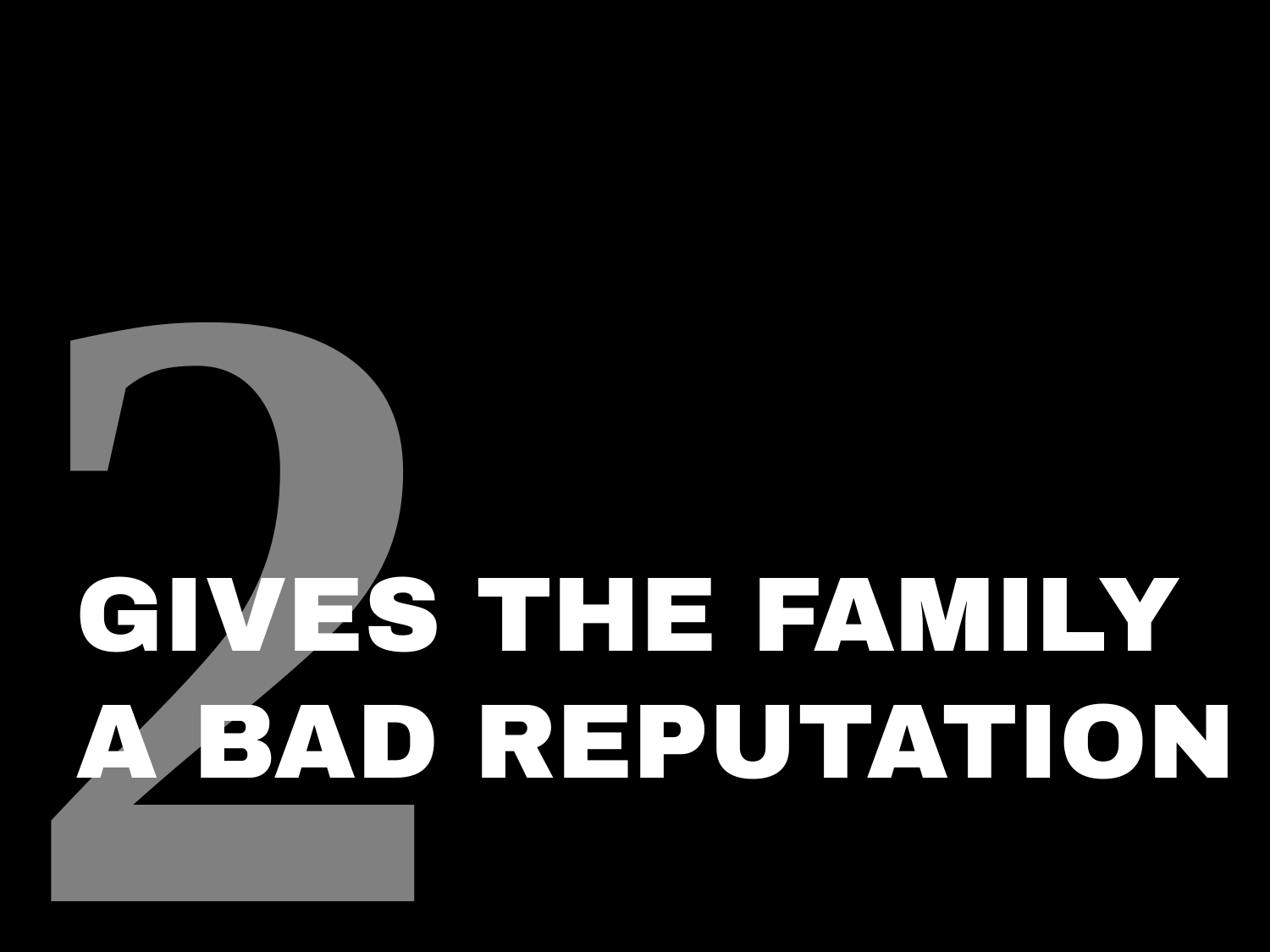

2
GIVES THE FAMILY
A BAD REPUTATION